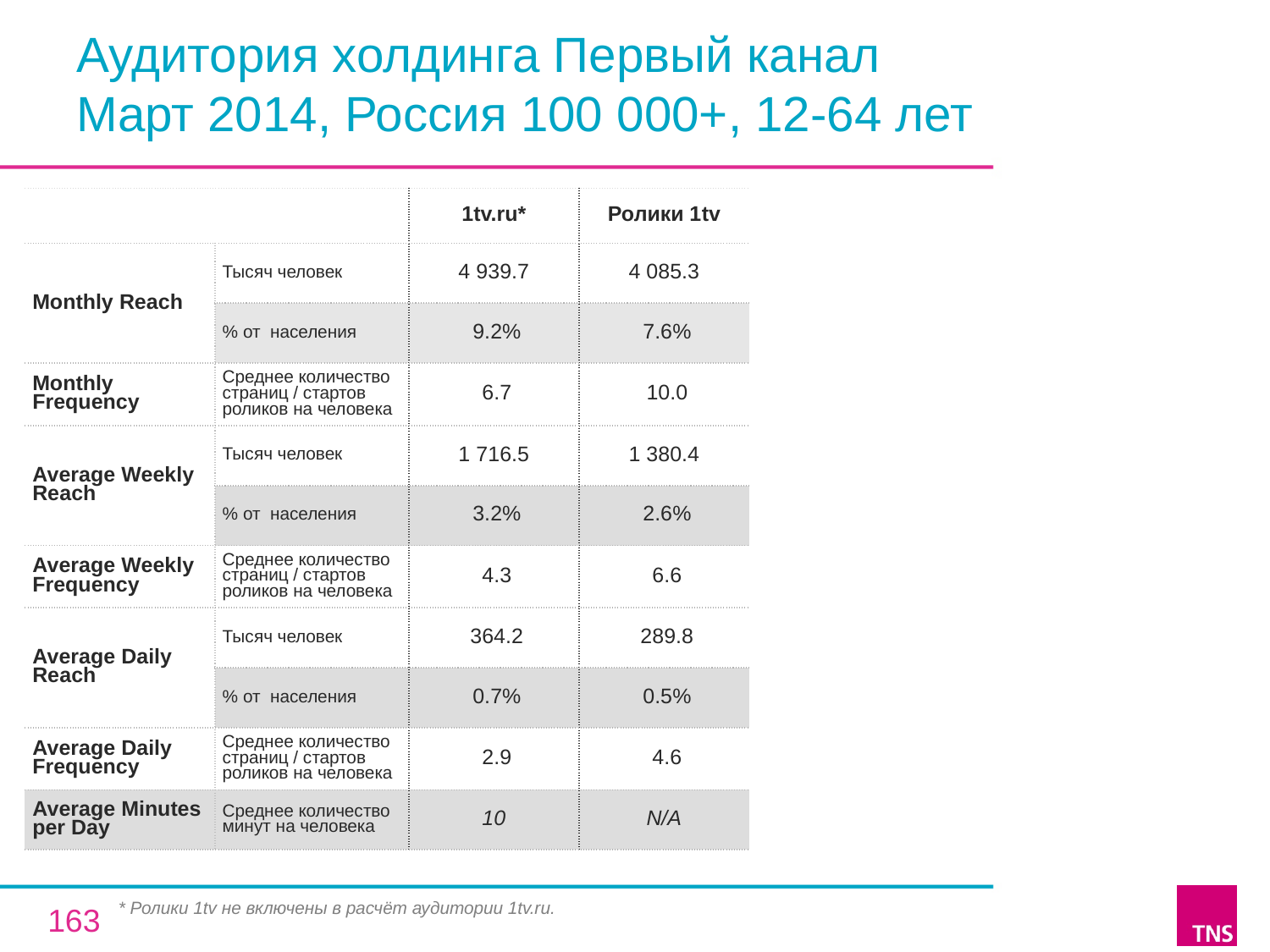

# Аудитория холдинга Первый канал Март 2014, Россия 100 000+, 12-64 лет
|  |  | 1tv.ru\* | Ролики 1tv |
| --- | --- | --- | --- |
| Monthly Reach | Тысяч человек | 4 939.7 | 4 085.3 |
|  | % от населения | 9.2% | 7.6% |
| Monthly Frequency | Среднее количество страниц / стартов роликов на человека | 6.7 | 10.0 |
| Average Weekly Reach | Тысяч человек | 1 716.5 | 1 380.4 |
|  | % от населения | 3.2% | 2.6% |
| Average Weekly Frequency | Среднее количество страниц / стартов роликов на человека | 4.3 | 6.6 |
| Average Daily Reach | Тысяч человек | 364.2 | 289.8 |
|  | % от населения | 0.7% | 0.5% |
| Average Daily Frequency | Среднее количество страниц / стартов роликов на человека | 2.9 | 4.6 |
| Average Minutes per Day | Среднее количество минут на человека | 10 | N/A |
* Ролики 1tv не включены в расчёт аудитории 1tv.ru.
163